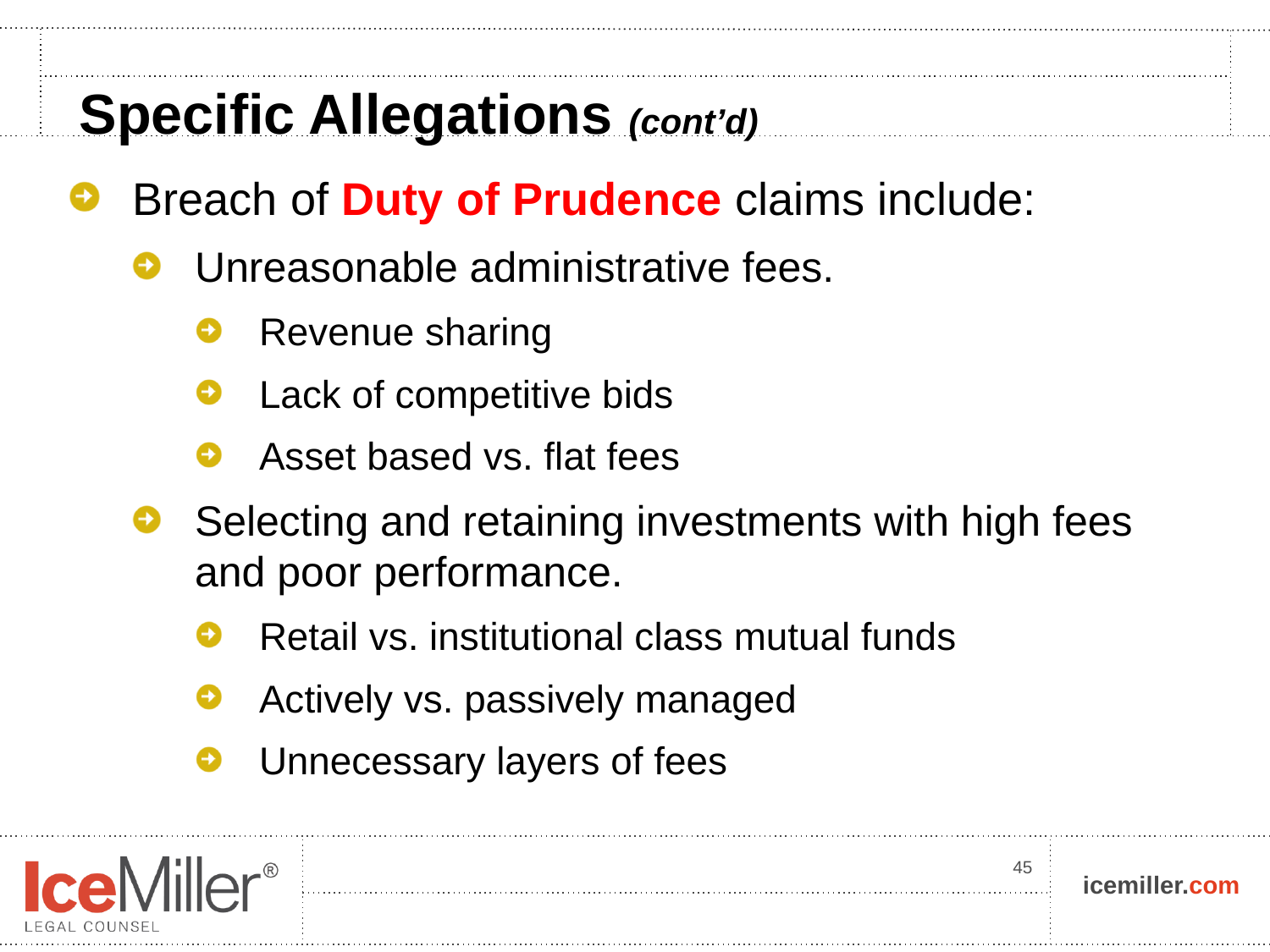

# Specific Allegations (cont’d)
Breach of Duty of Prudence claims include:
Unreasonable administrative fees.
Revenue sharing
Lack of competitive bids
Asset based vs. flat fees
Selecting and retaining investments with high fees and poor performance.
Retail vs. institutional class mutual funds
Actively vs. passively managed
Unnecessary layers of fees

45